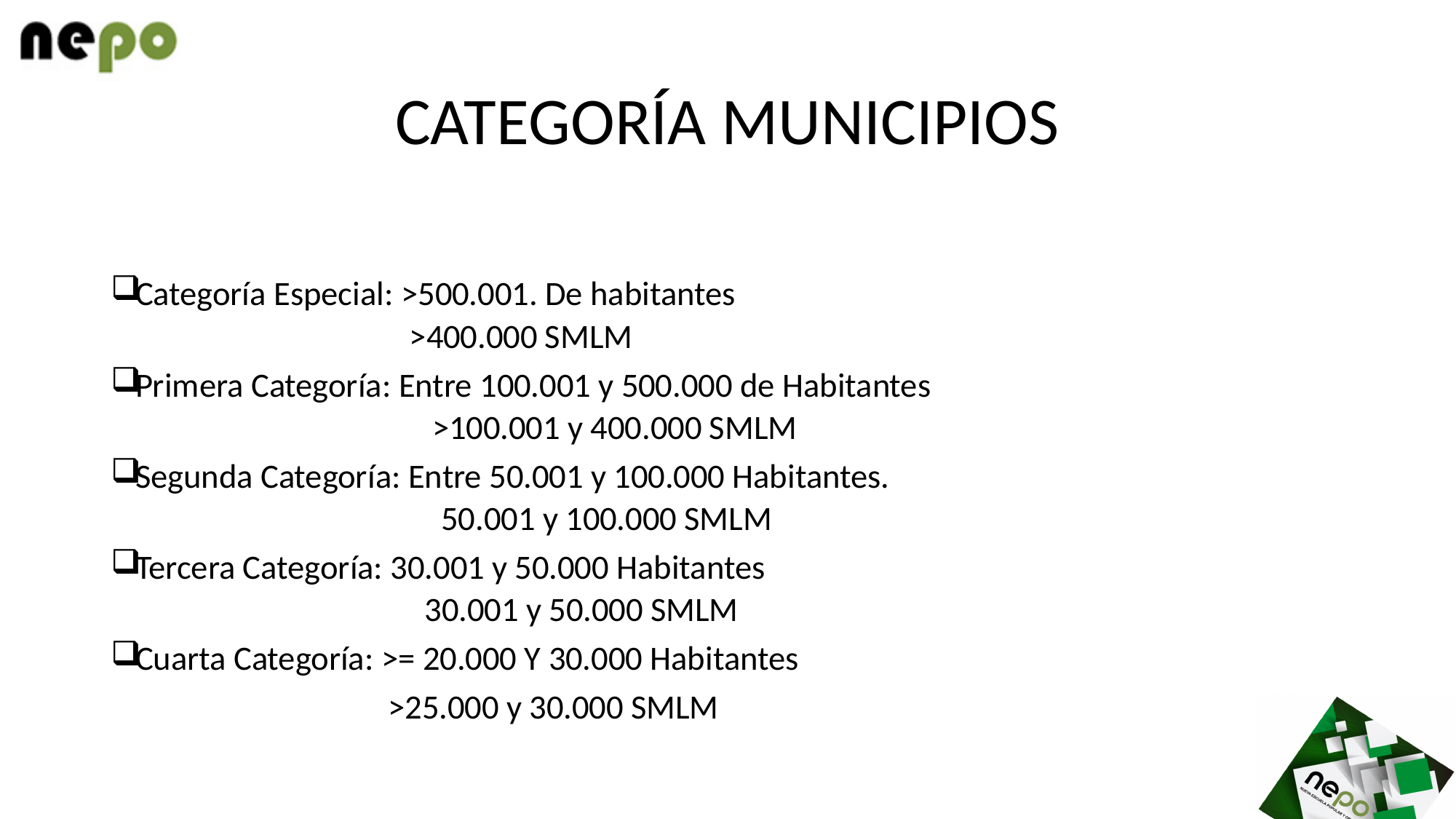

# CATEGORÍA MUNICIPIOS

Categoría Especial: >500.001. De habitantes
  >400.000 SMLM
Primera Categoría: Entre 100.001 y 500.000 de Habitantes
     >100.001 y 400.000 SMLM
Segunda Categoría: Entre 50.001 y 100.000 Habitantes.
50.001 y 100.000 SMLM
Tercera Categoría: 30.001 y 50.000 Habitantes
    30.001 y 50.000 SMLM
Cuarta Categoría: >= 20.000 Y 30.000 Habitantes
			  >25.000 y 30.000 SMLM